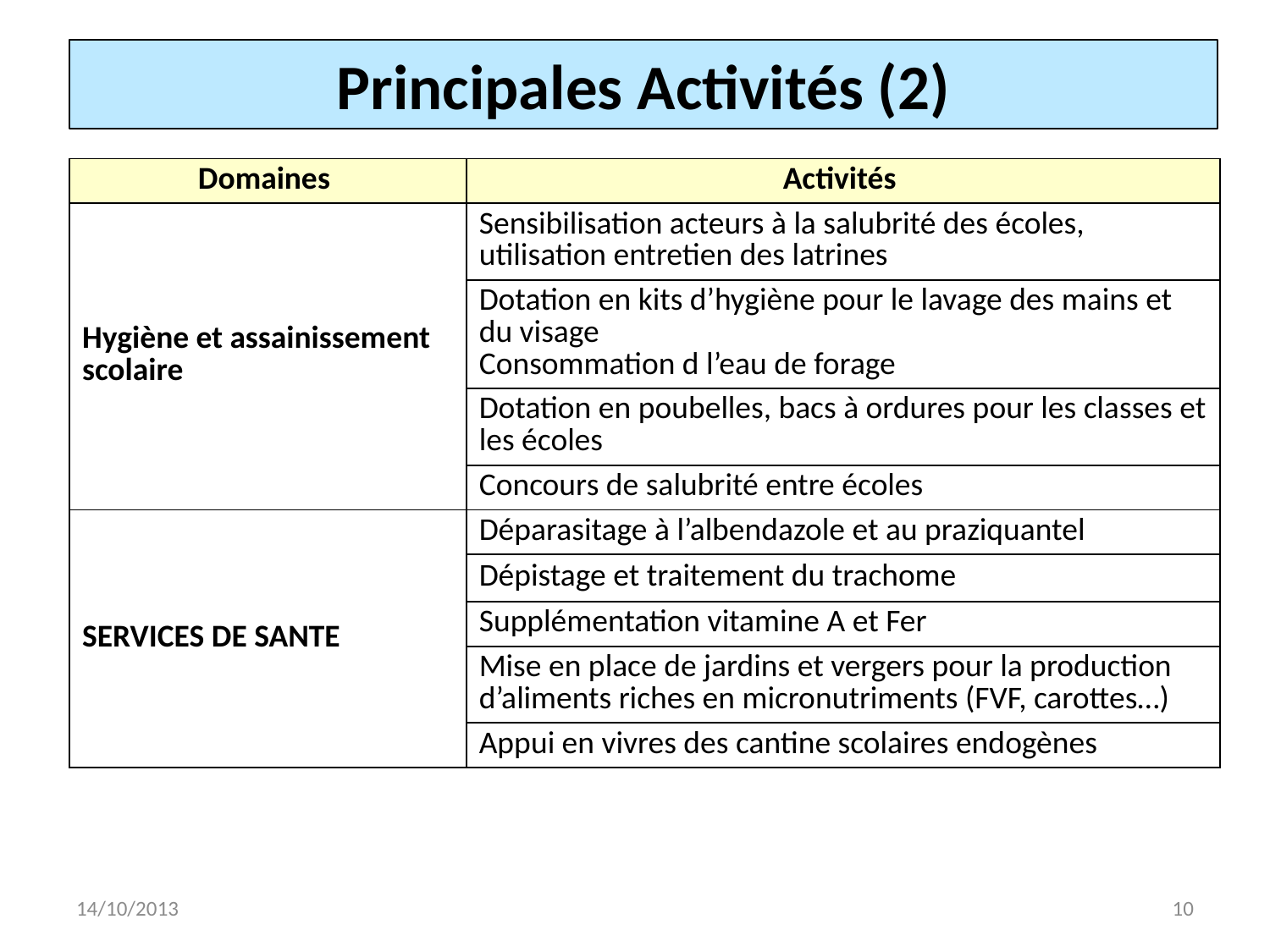

Principales Activités (2)
| Domaines | Activités |
| --- | --- |
| Hygiène et assainissement scolaire | Sensibilisation acteurs à la salubrité des écoles, utilisation entretien des latrines |
|  | Dotation en kits d’hygiène pour le lavage des mains et du visage Consommation d l’eau de forage |
|  | Dotation en poubelles, bacs à ordures pour les classes et les écoles |
|  | Concours de salubrité entre écoles |
| SERVICES DE SANTE | Déparasitage à l’albendazole et au praziquantel |
|  | Dépistage et traitement du trachome |
|  | Supplémentation vitamine A et Fer |
|  | Mise en place de jardins et vergers pour la production d’aliments riches en micronutriments (FVF, carottes…) |
|  | Appui en vivres des cantine scolaires endogènes |
14/10/2013
10